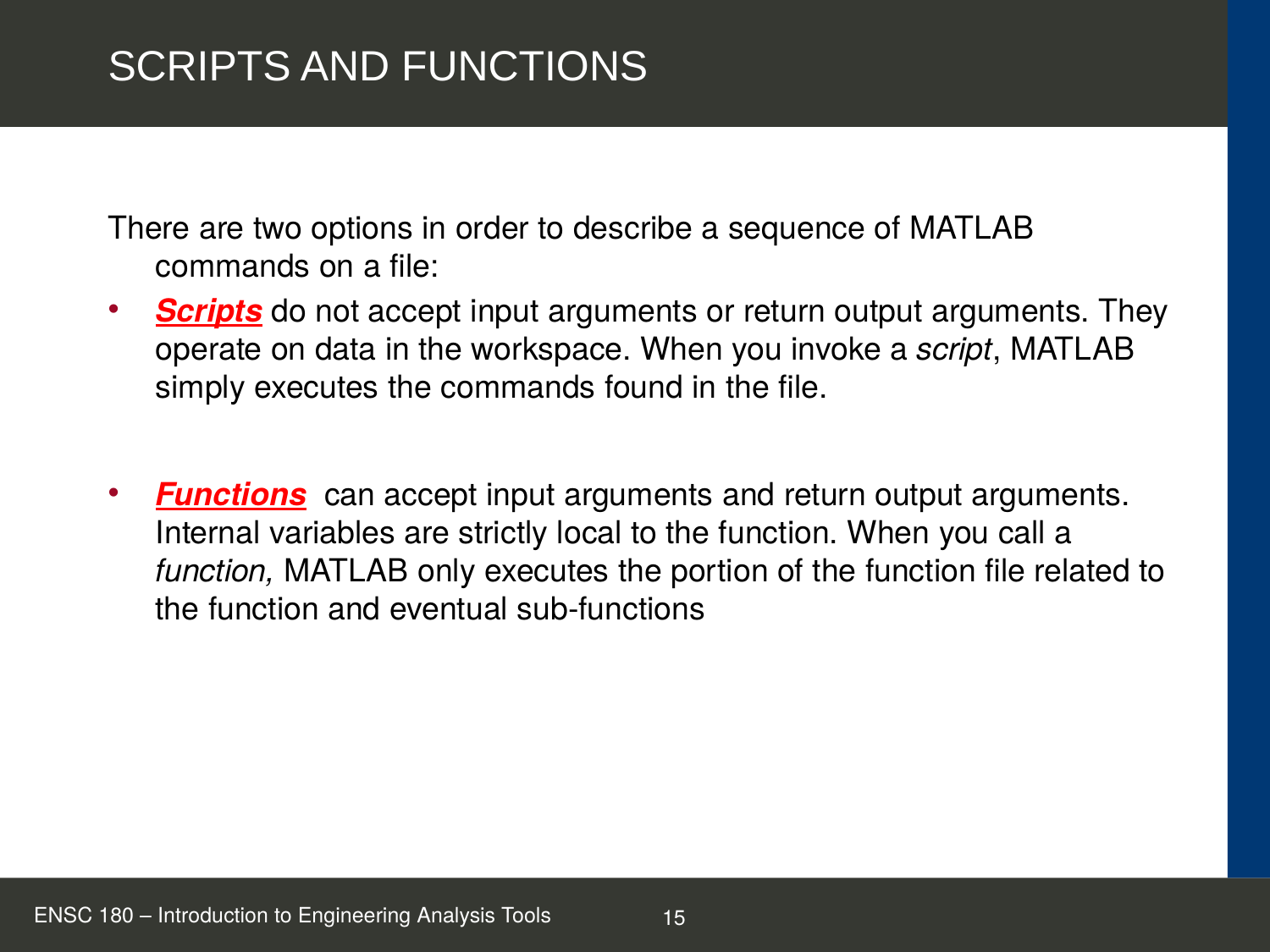

# SCRIPTS AND FUNCTIONS
There are two options in order to describe a sequence of MATLAB commands on a file:
Scripts do not accept input arguments or return output arguments. They operate on data in the workspace. When you invoke a script, MATLAB simply executes the commands found in the file.

Functions  can accept input arguments and return output arguments. Internal variables are strictly local to the function. When you call a function, MATLAB only executes the portion of the function file related to the function and eventual sub-functions

ENSC 180 – Introduction to Engineering Analysis Tools